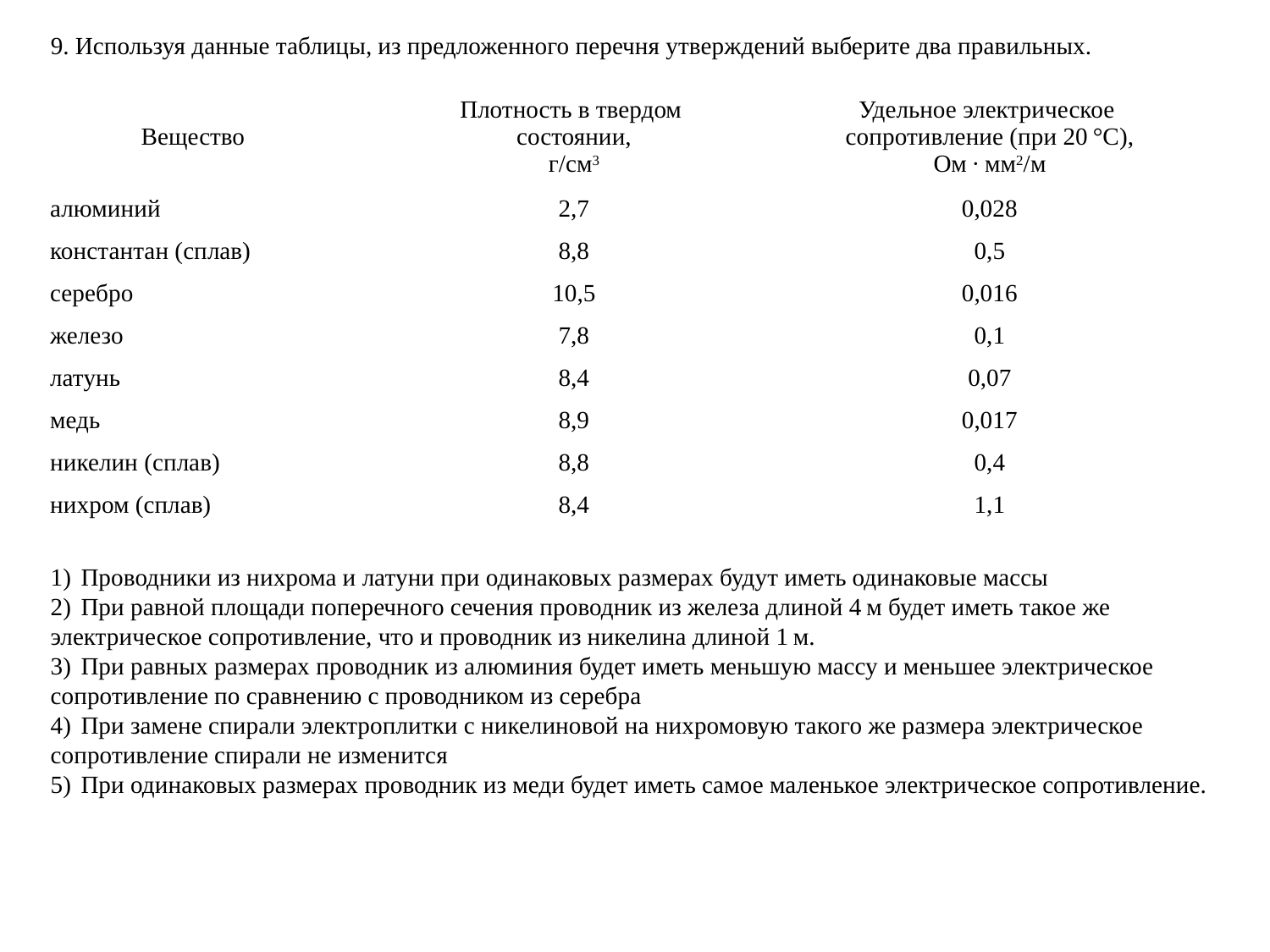

9. Используя данные таблицы, из предложенного перечня утверждений выберите два правильных.
| Вещество | Плотность в твердом состоянии, г/см3 | Удельное электрическое сопротивление (при 20 °C), Ом · мм2/м |
| --- | --- | --- |
| алюминий | 2,7 | 0,028 |
| константан (сплав) | 8,8 | 0,5 |
| серебро | 10,5 | 0,016 |
| железо | 7,8 | 0,1 |
| латунь | 8,4 | 0,07 |
| медь | 8,9 | 0,017 |
| никелин (сплав) | 8,8 | 0,4 |
| нихром (сплав) | 8,4 | 1,1 |
1)  Проводники из нихрома и латуни при одинаковых размерах будут иметь одинаковые массы
2)  При равной площади поперечного сечения проводник из железа длиной 4 м будет иметь такое же электрическое сопротивление, что и проводник из никелина длиной 1 м.
3)  При равных размерах проводник из алюминия будет иметь меньшую массу и меньшее электрическое сопротивление по сравнению с проводником из серебра
4)  При замене спирали электроплитки с никелиновой на нихромовую такого же размера электрическое сопротивление спирали не изменится
5)  При одинаковых размерах проводник из меди будет иметь самое маленькое электрическое сопротивление.